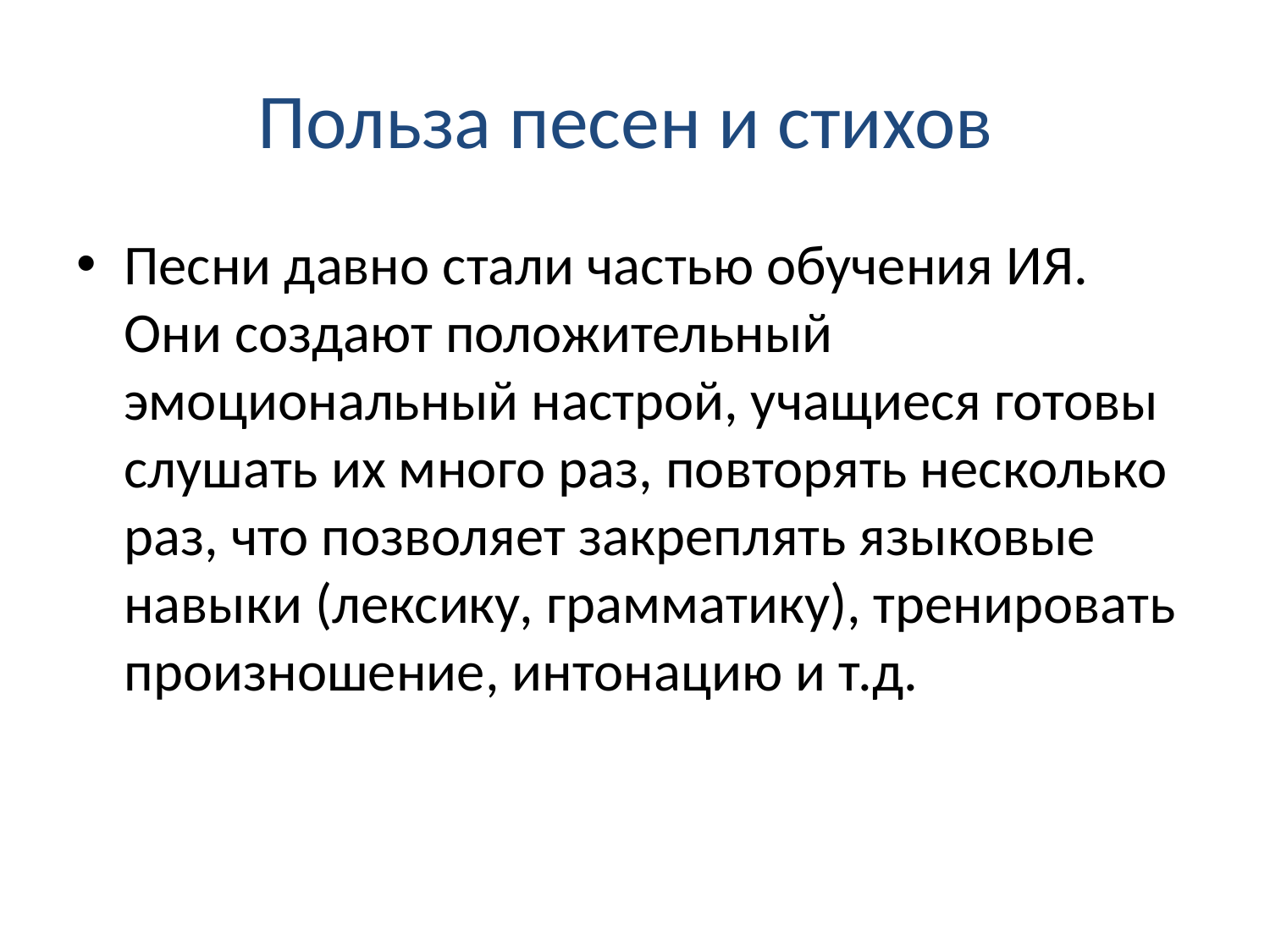

# Польза песен и стихов
Песни давно стали частью обучения ИЯ. Они создают положительный эмоциональный настрой, учащиеся готовы слушать их много раз, повторять несколько раз, что позволяет закреплять языковые навыки (лексику, грамматику), тренировать произношение, интонацию и т.д.